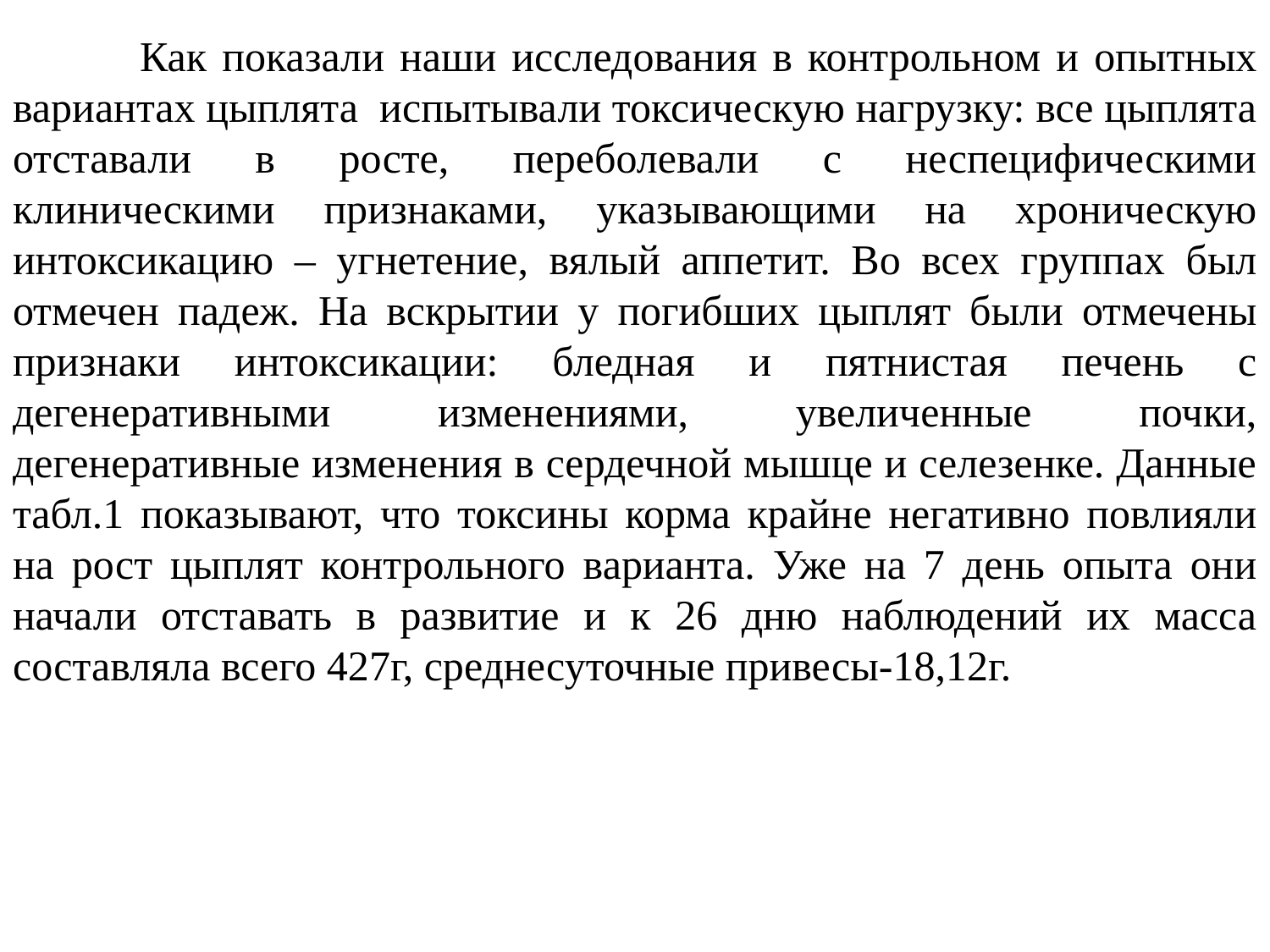

Как показали наши исследования в контрольном и опытных вариантах цыплята  испытывали токсическую нагрузку: все цыплята отставали в росте, переболевали с неспецифическими клиническими признаками, указывающими на хроническую интоксикацию – угнетение, вялый аппетит. Во всех группах был отмечен падеж. На вскрытии у погибших цыплят были отмечены признаки интоксикации: бледная и пятнистая печень с дегенеративными изменениями, увеличенные почки, дегенеративные изменения в сердечной мышце и селезенке. Данные табл.1 показывают, что токсины корма крайне негативно повлияли на рост цыплят контрольного варианта. Уже на 7 день опыта они начали отставать в развитие и к 26 дню наблюдений их масса составляла всего 427г, среднесуточные привесы-18,12г.